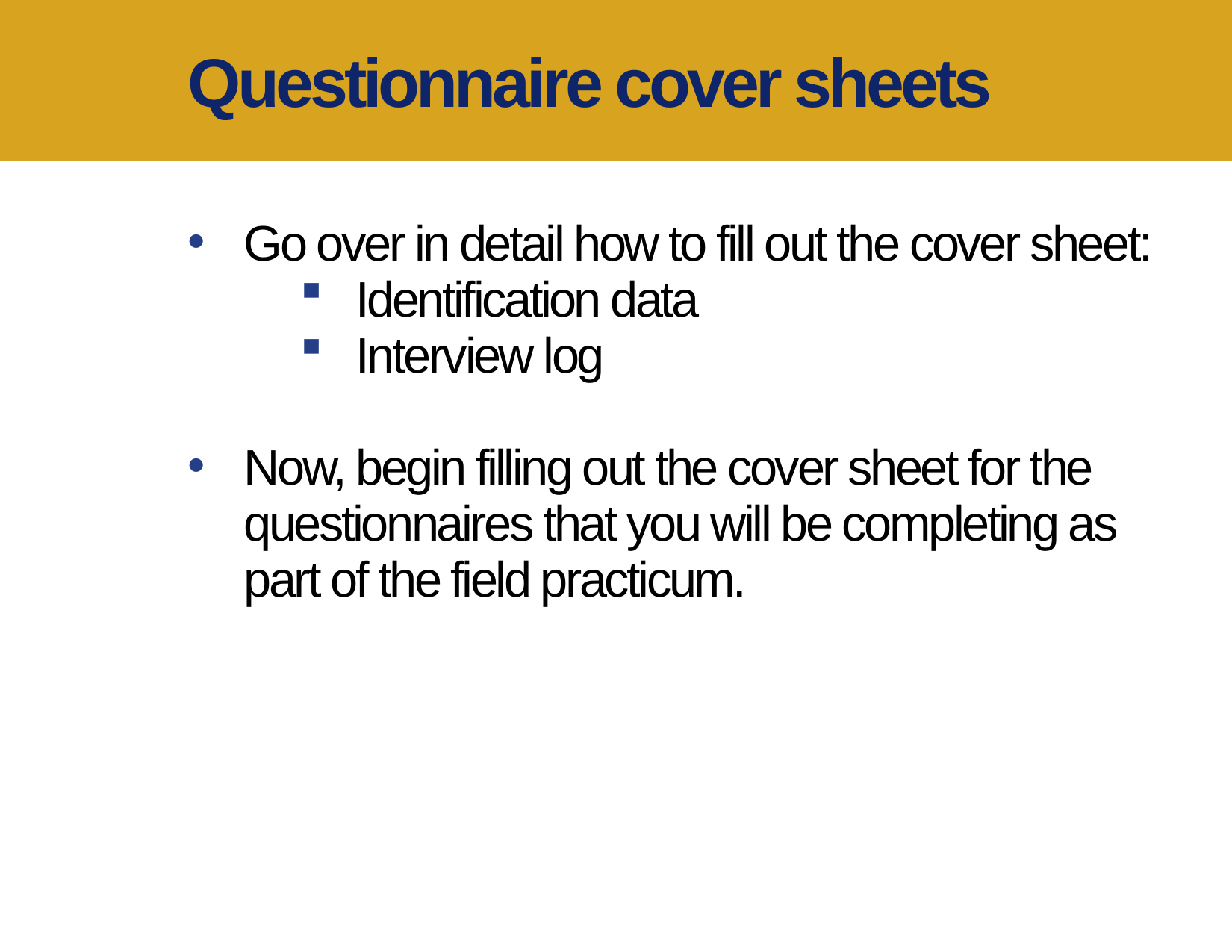

Questionnaire cover sheets
Go over in detail how to fill out the cover sheet:
Identification data
Interview log

Now, begin filling out the cover sheet for the questionnaires that you will be completing as part of the field practicum.